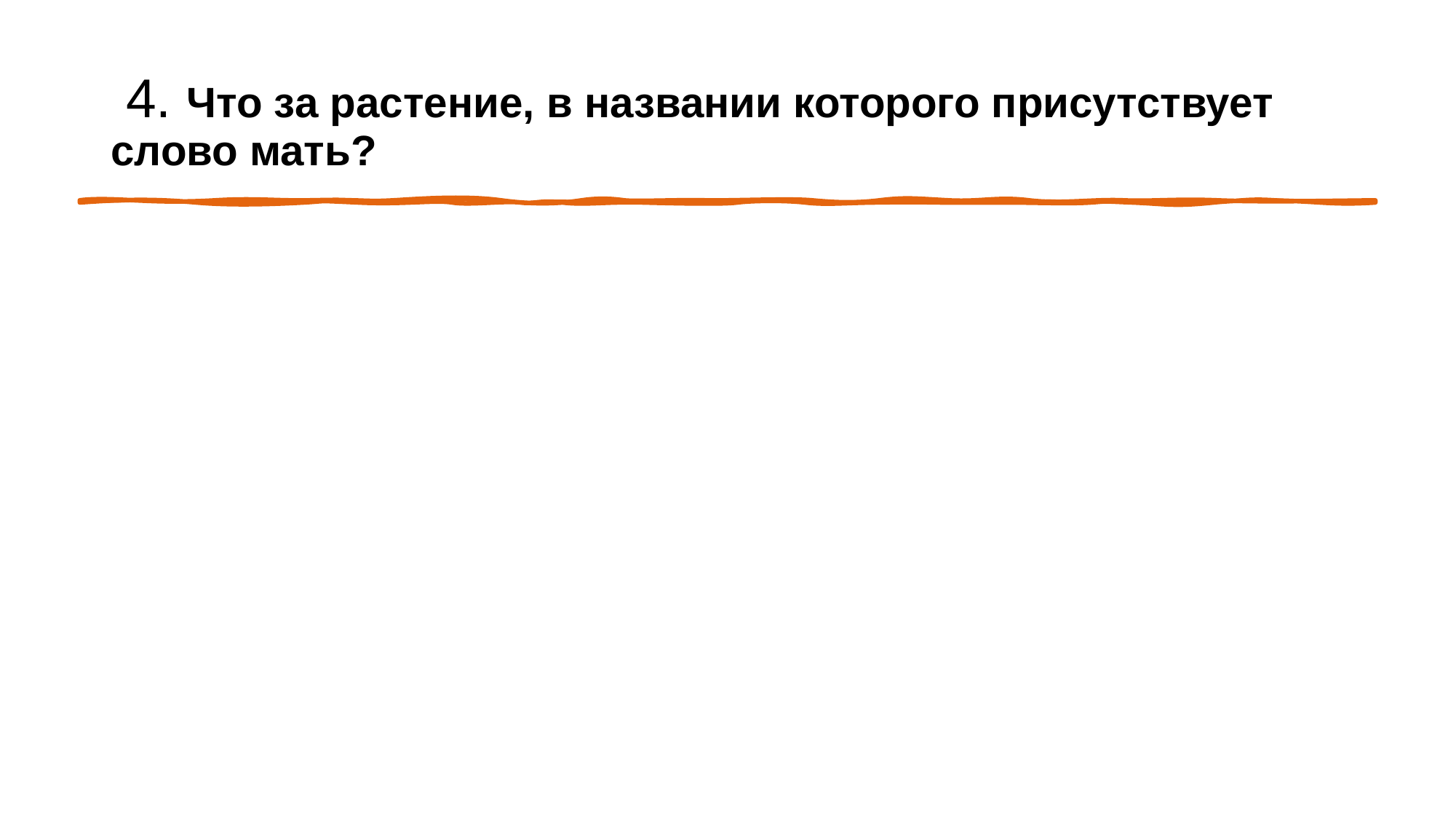

# 4. Что за растение, в названии которого присутствует слово мать?